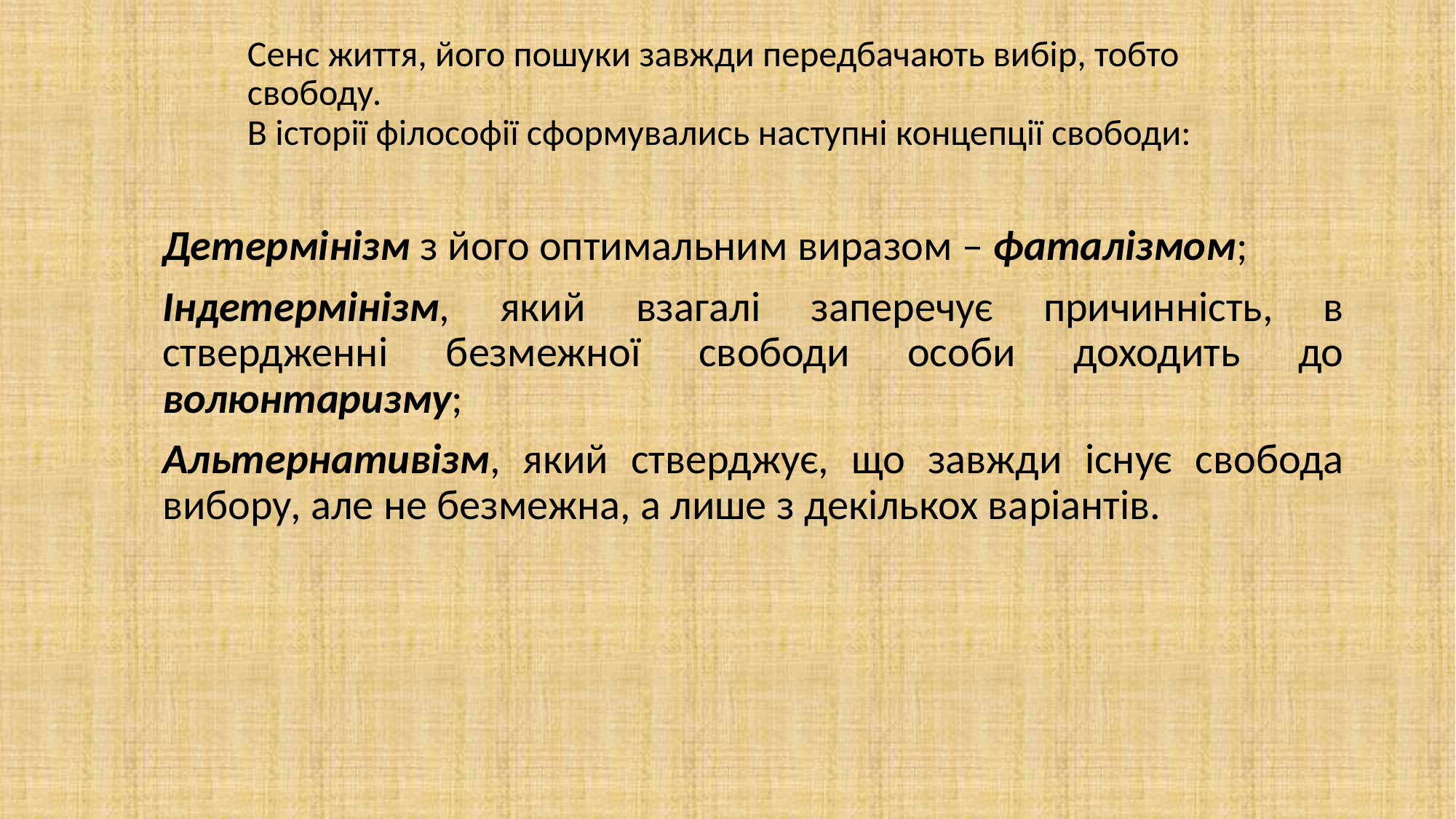

# Сенс життя, його пошуки завжди передбачають вибір, тобто свободу. В історії філософії сформувались наступні концепції свободи:
	Детермінізм з його оптимальним виразом – фаталізмом;
	Індетермінізм, який взагалі заперечує причинність, в ствердженні безмежної свободи особи доходить до волюнтаризму;
	Альтернативізм, який стверджує, що завжди існує свобода вибору, але не безмежна, а лише з декількох варіантів.